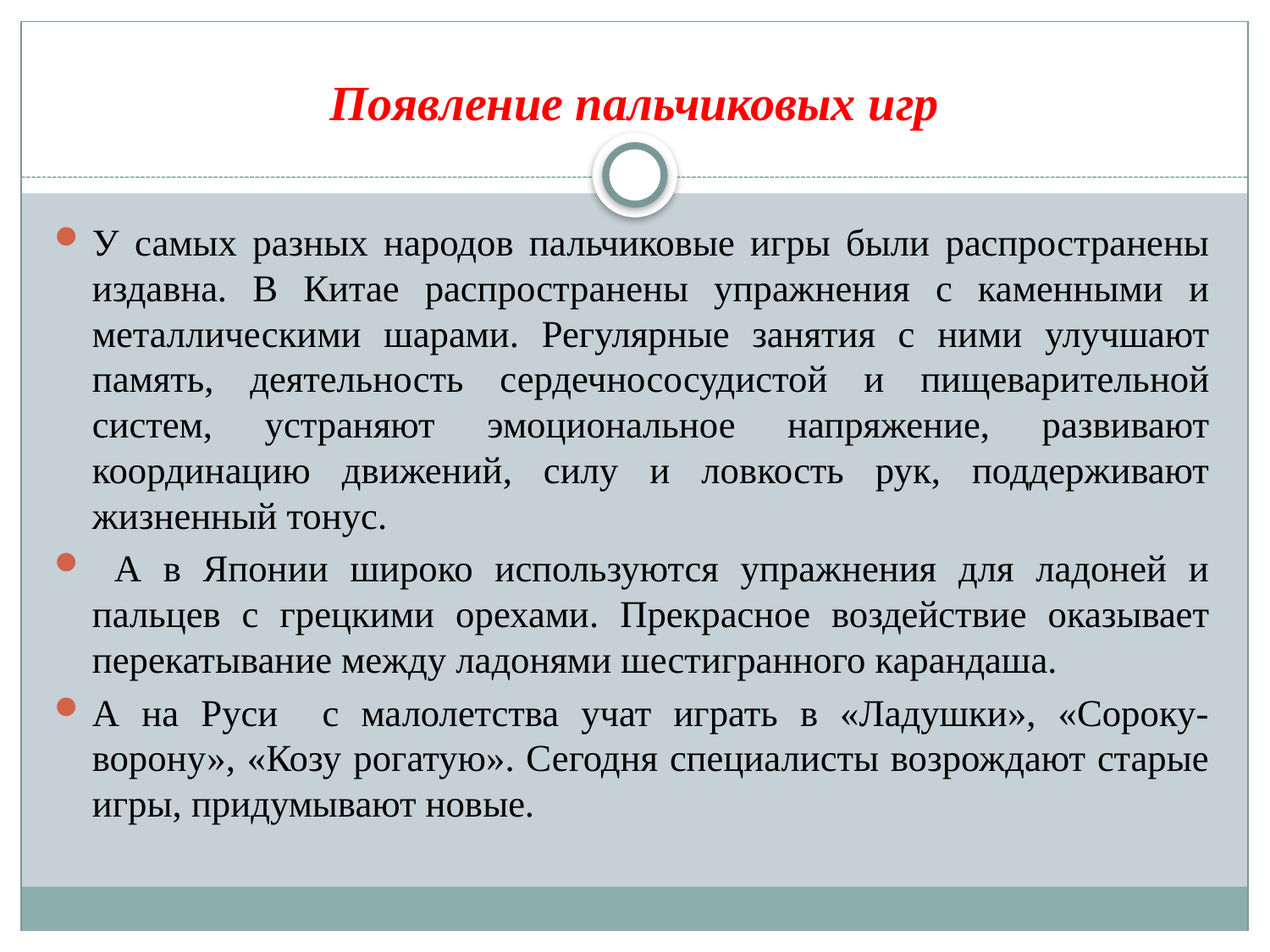

# Появление пальчиковых игр
У самых разных народов пальчиковые игры были распространены издавна. В Китае распространены упражнения с каменными и металлическими шарами. Регулярные занятия с ними улучшают память, деятельность сердечнососудистой и пищеварительной систем, устраняют эмоциональное напряжение, развивают координацию движений, силу и ловкость рук, поддерживают жизненный тонус.
 А в Японии широко используются упражнения для ладоней и пальцев с грецкими орехами. Прекрасное воздействие оказывает перекатывание между ладонями шестигранного карандаша.
А на Руси  с малолетства учат играть в «Ладушки», «Сороку-ворону», «Козу рогатую». Сегодня специалисты возрождают старые игры, придумывают новые.